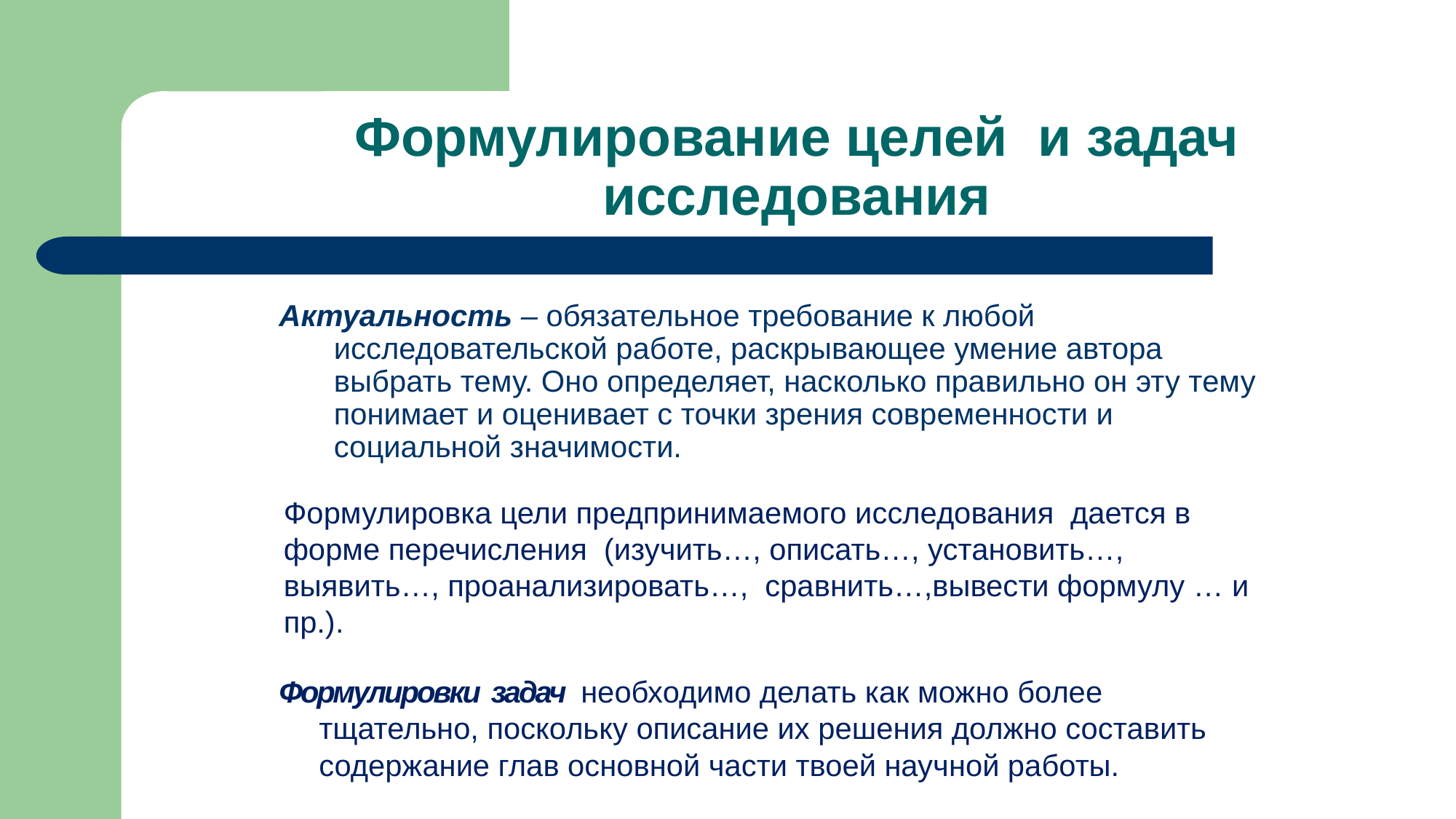

# Формулирование целей  и задач исследования
Актуальность – обязательное требование к любой исследовательской работе, раскрывающее умение автора выбрать тему. Оно определяет, насколько правильно он эту тему понимает и оценивает с точки зрения современности и социальной значимости.
Формулировка цели предпринимаемого исследования  дается в форме перечисления  (изучить…, описать…, установить…, выявить…, проанализировать…,  сравнить…,вывести формулу … и пр.).
  Формулировки  задач  необходимо делать как можно более тщательно, поскольку описание их решения должно составить содержание глав основной части твоей научной работы.